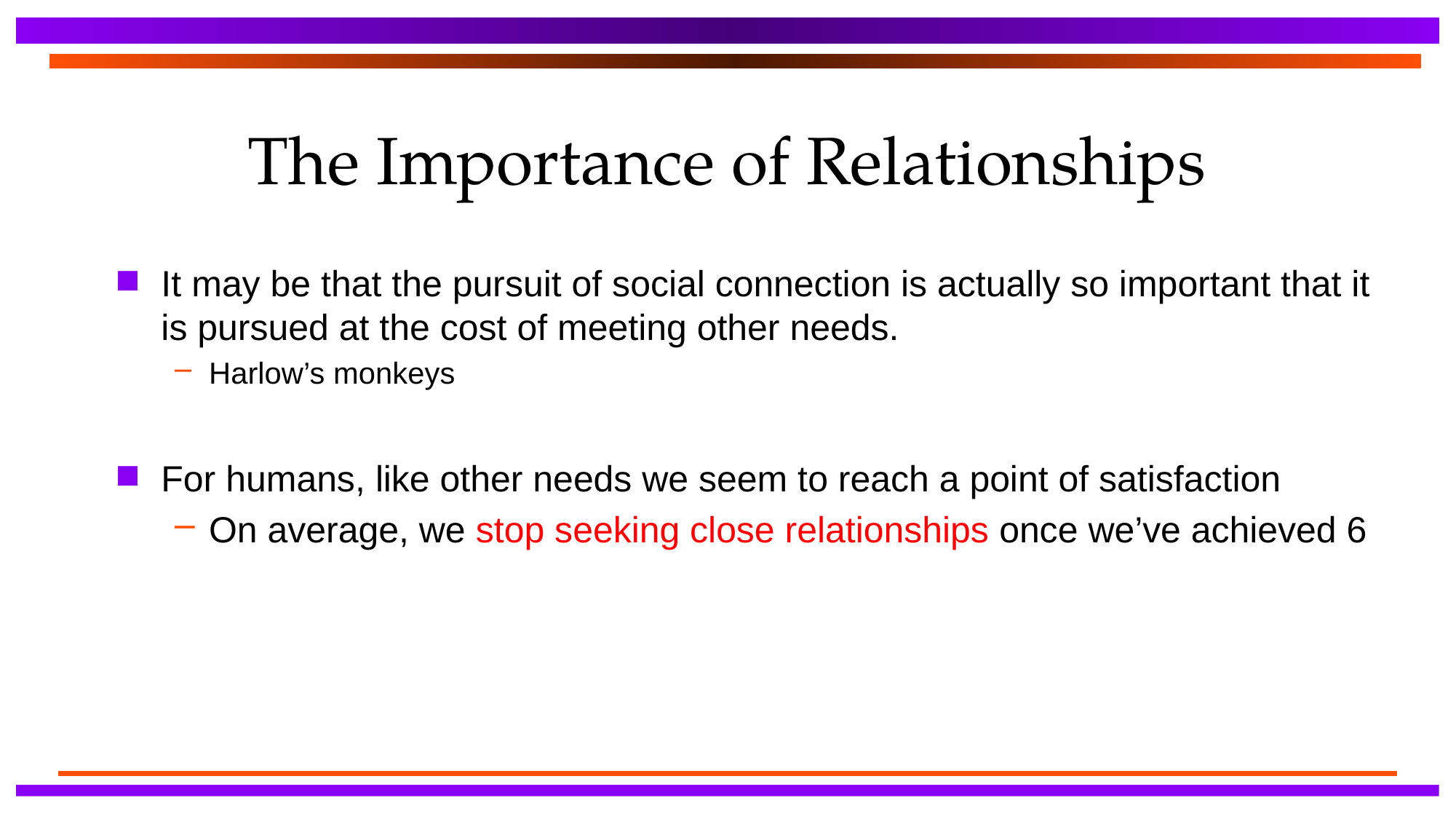

# The Importance of Relationships
It may be that the pursuit of social connection is actually so important that it is pursued at the cost of meeting other needs.
Harlow’s monkeys

For humans, like other needs we seem to reach a point of satisfaction
On average, we stop seeking close relationships once we’ve achieved 6